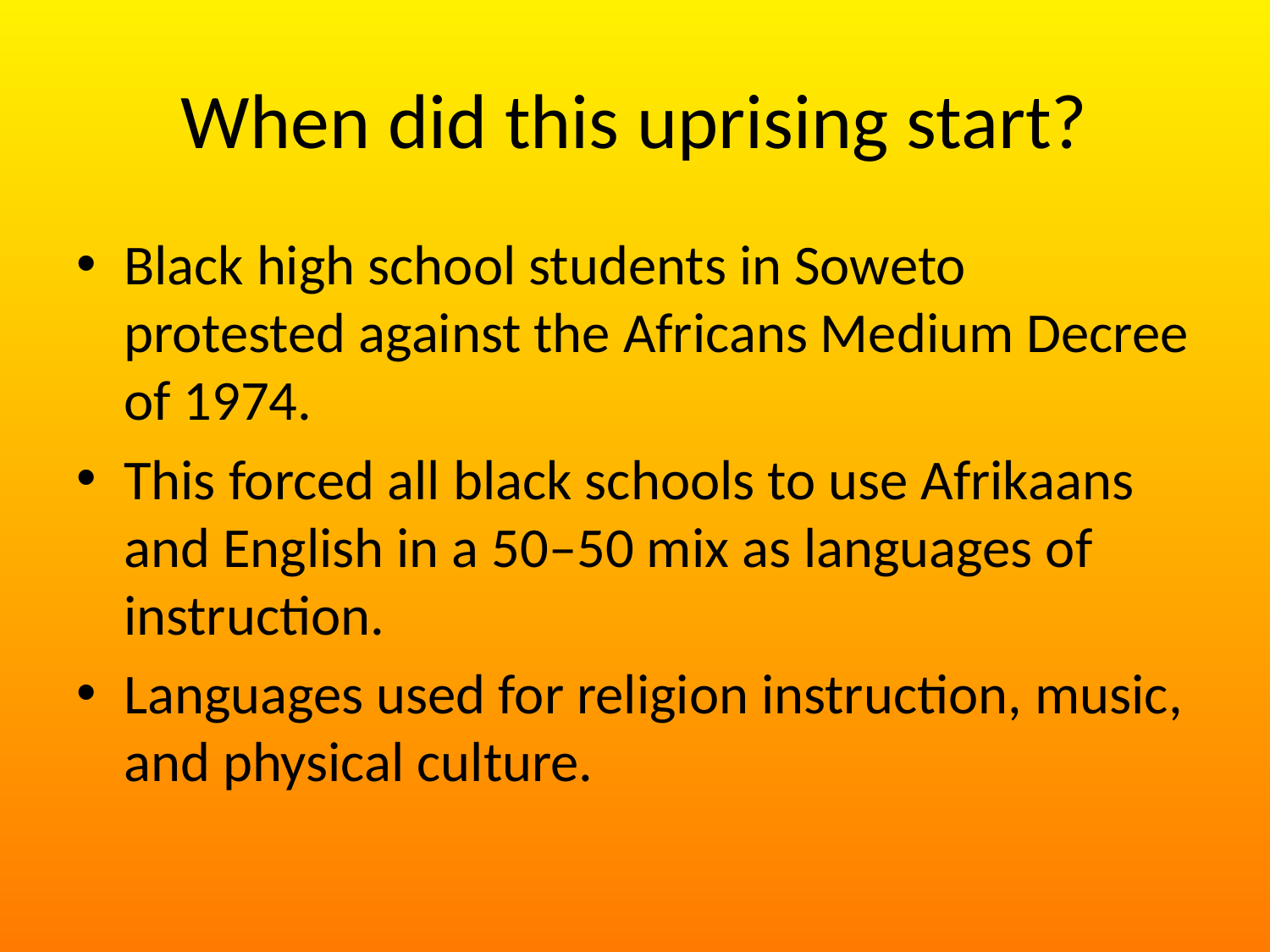

# When did this uprising start?
Black high school students in Soweto protested against the Africans Medium Decree of 1974.
This forced all black schools to use Afrikaans and English in a 50–50 mix as languages of instruction.
Languages used for religion instruction, music, and physical culture.